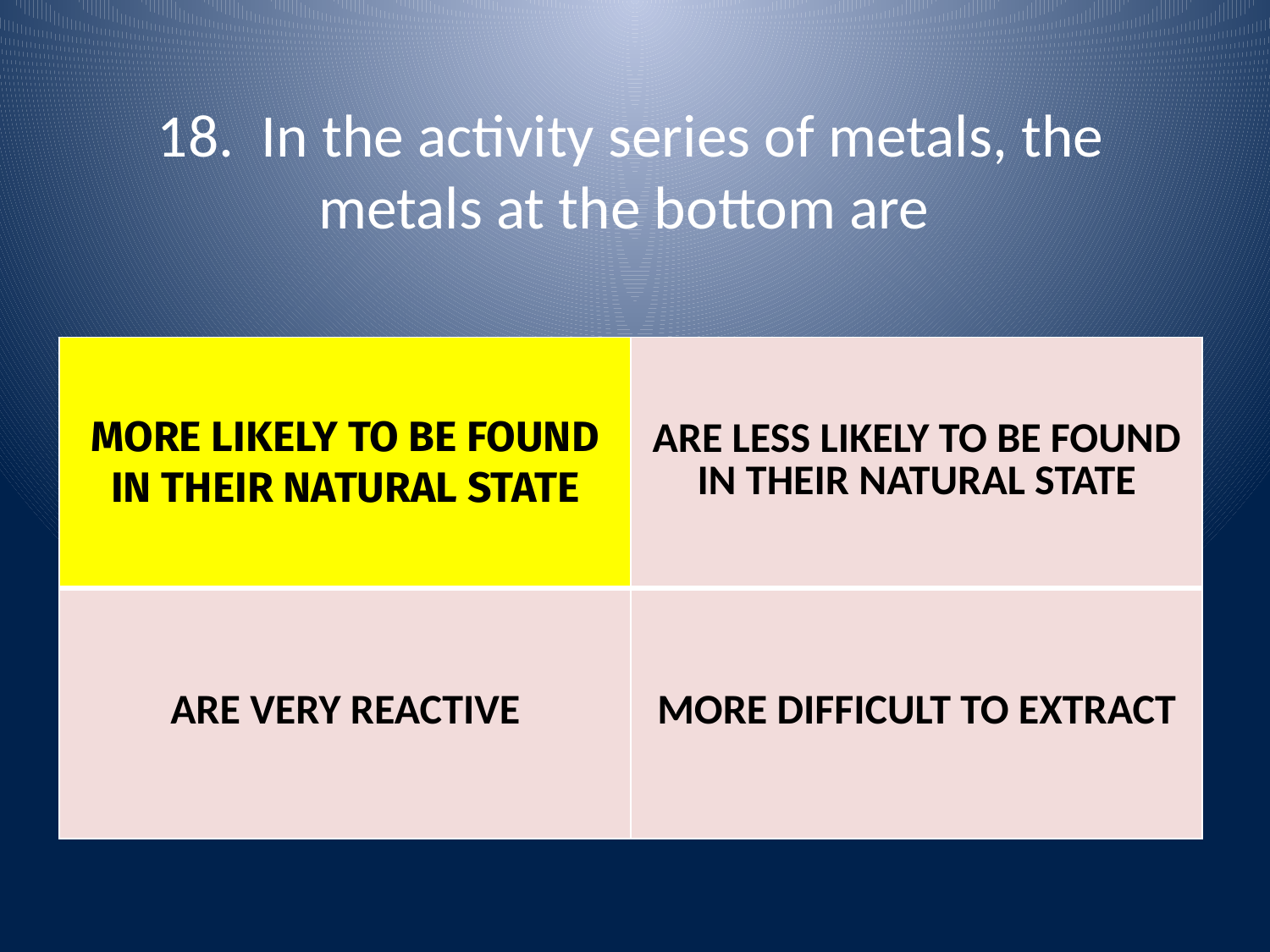

# 18.  In the activity series of metals, the metals at the bottom are
| MORE LIKELY TO BE FOUND IN THEIR NATURAL STATE | ARE LESS LIKELY TO BE FOUND IN THEIR NATURAL STATE |
| --- | --- |
| ARE VERY REACTIVE | MORE DIFFICULT TO EXTRACT |